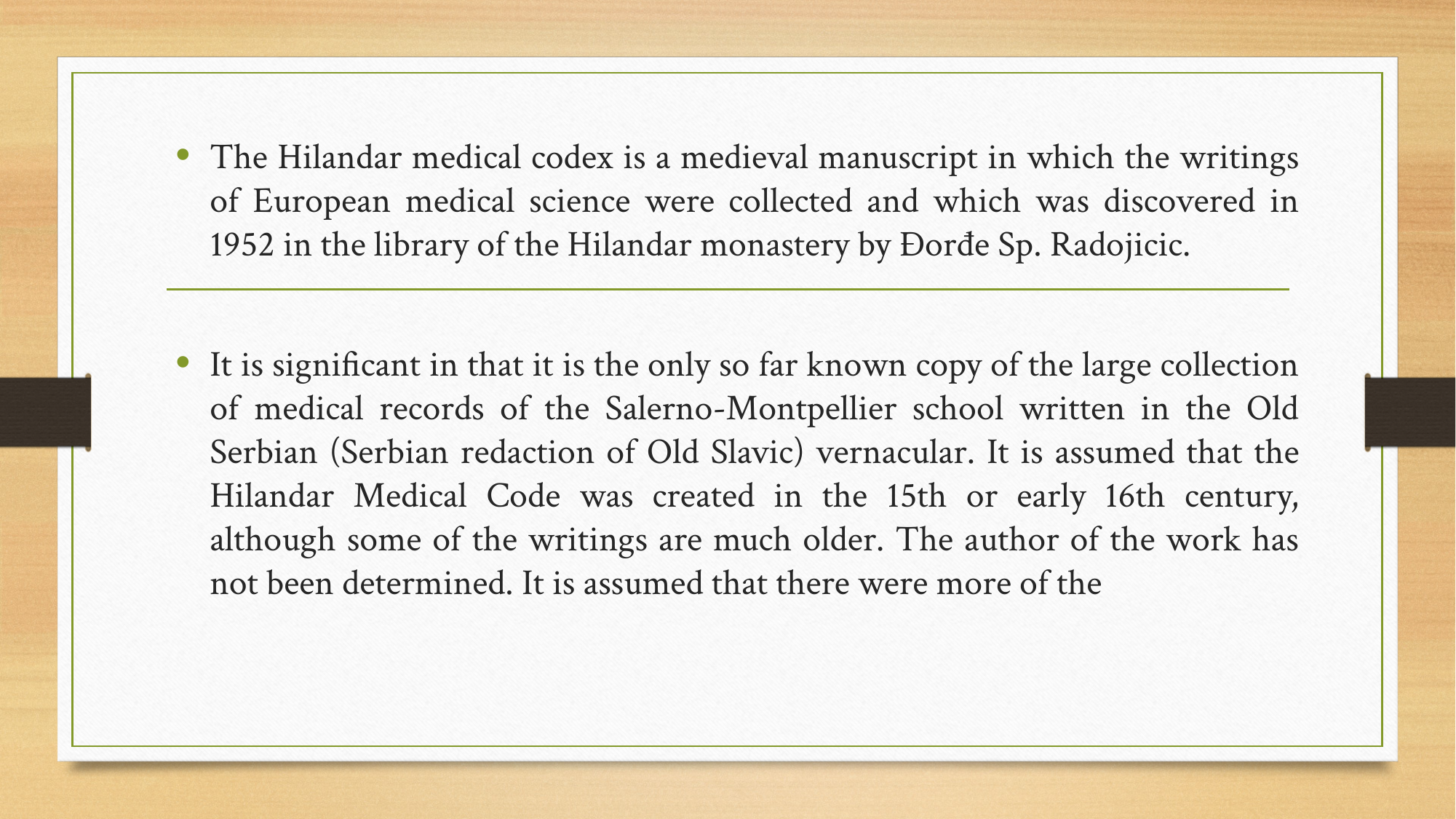

The Hilandar medical codex is a medieval manuscript in which the writings of European medical science were collected and which was discovered in 1952 in the library of the Hilandar monastery by Đorđe Sp. Radojicic.

It is significant in that it is the only so far known copy of the large collection of medical records of the Salerno-Montpellier school written in the Old Serbian (Serbian redaction of Old Slavic) vernacular. It is assumed that the Hilandar Medical Code was created in the 15th or early 16th century, although some of the writings are much older. The author of the work has not been determined. It is assumed that there were more of the